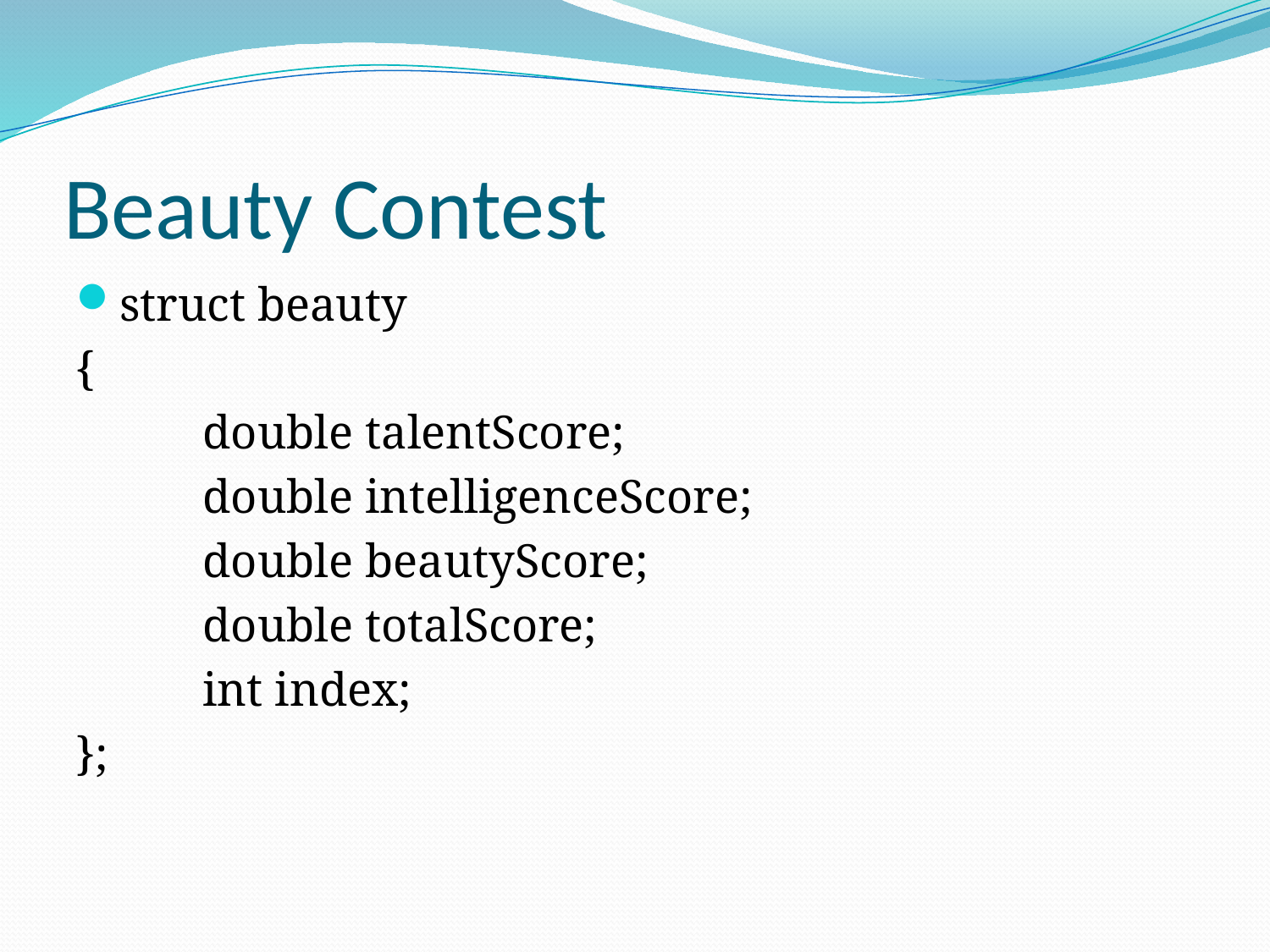

# Beauty Contest
struct beauty
{
  	double talentScore;
	double intelligenceScore;
	double beautyScore;
	double totalScore;
	int index;
};